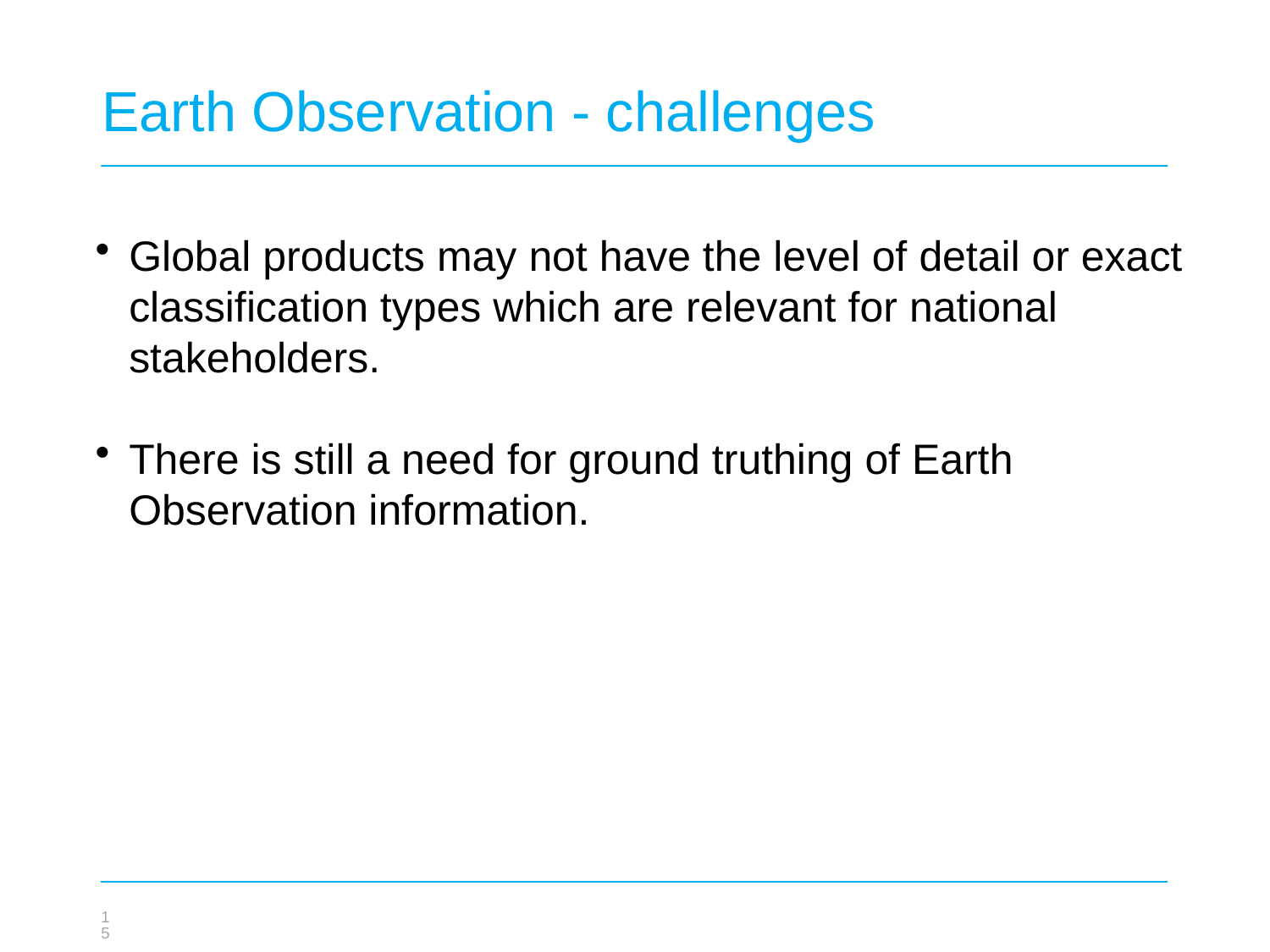

Earth Observation - challenges

Global products may not have the level of detail or exact classification types which are relevant for national stakeholders.

There is still a need for ground truthing of Earth Observation information.

Photo credit to be given
as shown alongside
(in black or in white)
© NABU/Holger Schulz

15